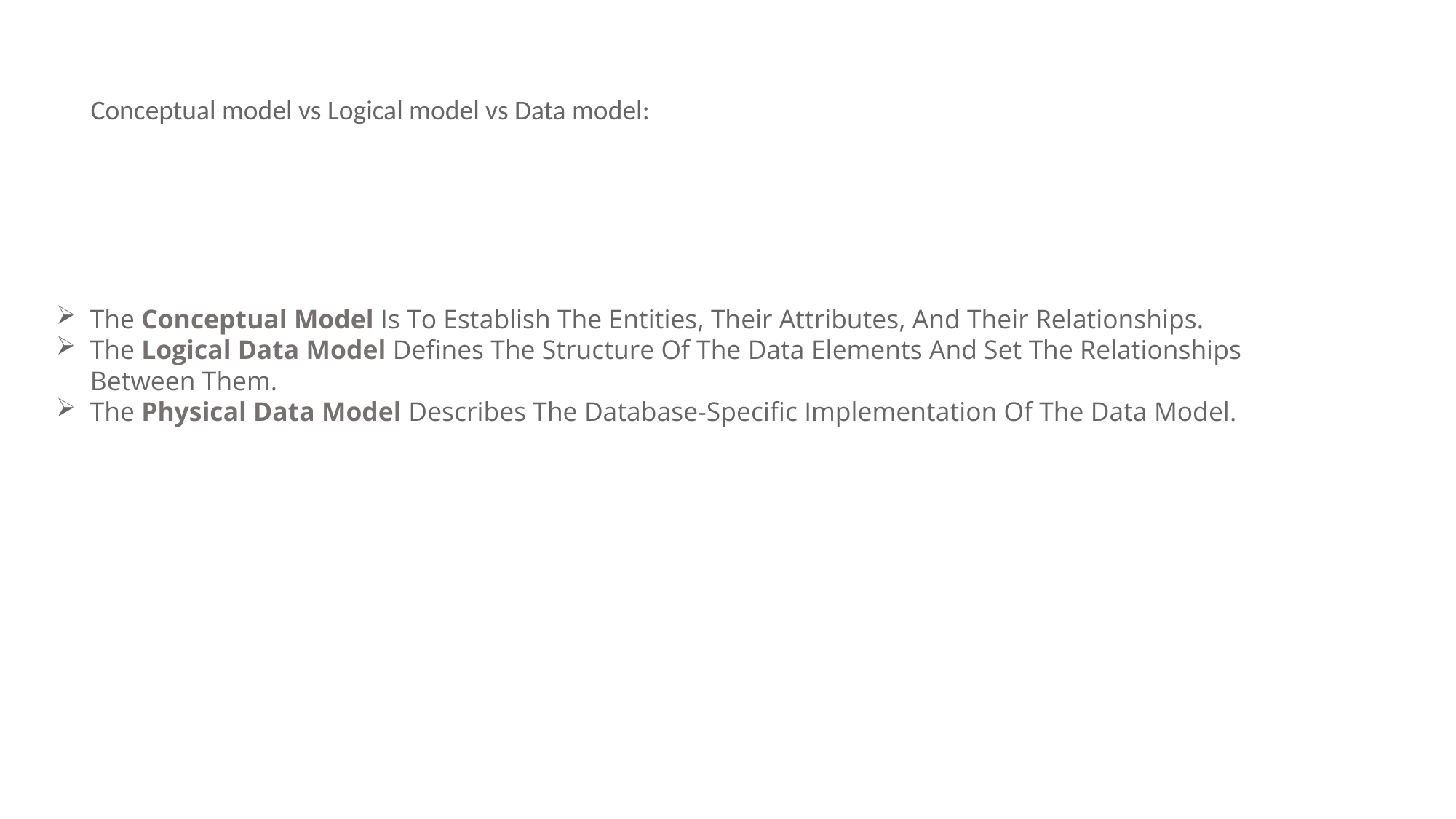

Conceptual model vs Logical model vs Data model:
The Conceptual Model Is To Establish The Entities, Their Attributes, And Their Relationships.
The Logical Data Model Defines The Structure Of The Data Elements And Set The Relationships Between Them.
The Physical Data Model Describes The Database-Specific Implementation Of The Data Model.